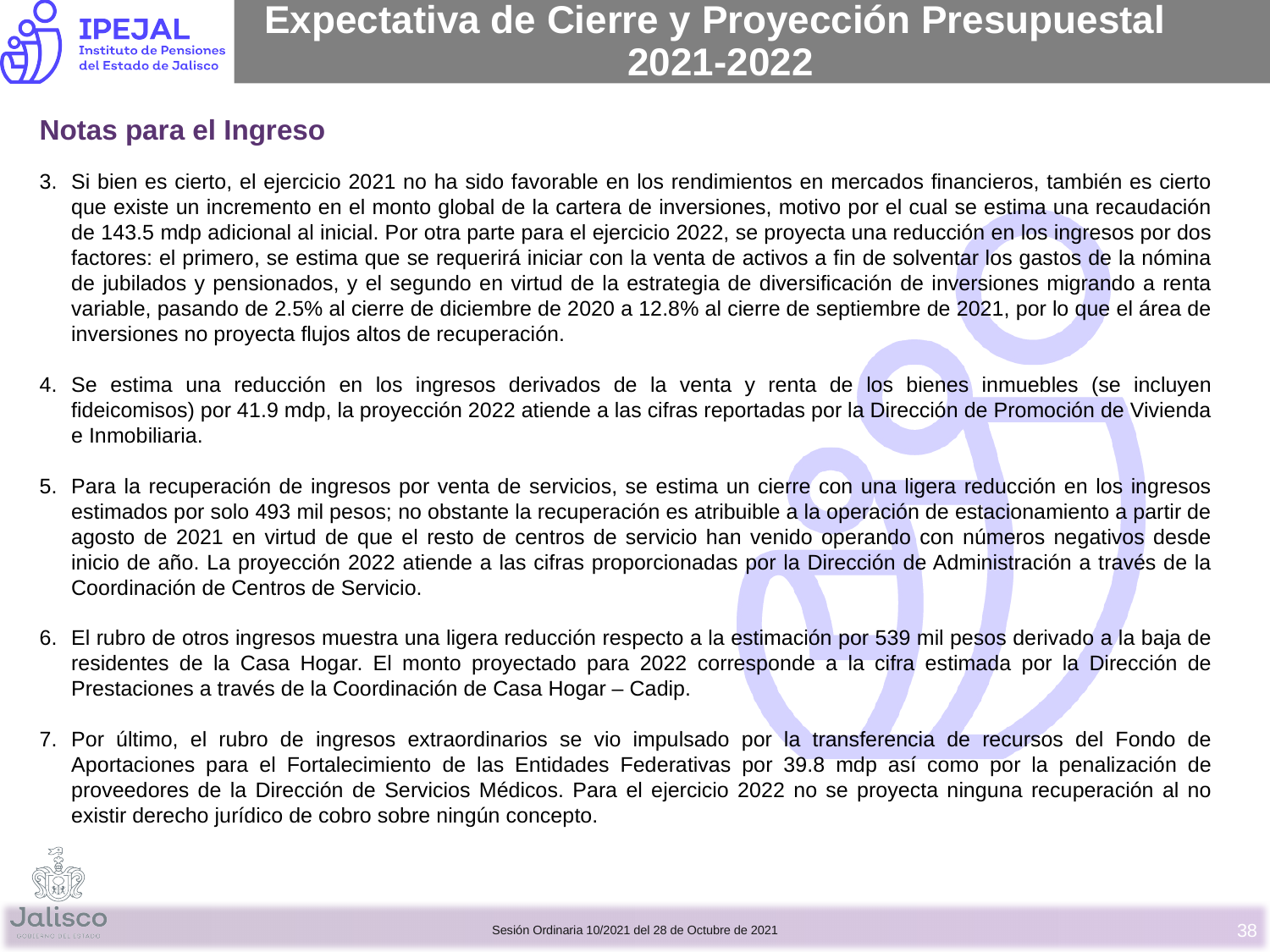

# Expectativa de Cierre y Proyección Presupuestal 2021-2022
Notas para el Ingreso
Si bien es cierto, el ejercicio 2021 no ha sido favorable en los rendimientos en mercados financieros, también es cierto que existe un incremento en el monto global de la cartera de inversiones, motivo por el cual se estima una recaudación de 143.5 mdp adicional al inicial. Por otra parte para el ejercicio 2022, se proyecta una reducción en los ingresos por dos factores: el primero, se estima que se requerirá iniciar con la venta de activos a fin de solventar los gastos de la nómina de jubilados y pensionados, y el segundo en virtud de la estrategia de diversificación de inversiones migrando a renta variable, pasando de 2.5% al cierre de diciembre de 2020 a 12.8% al cierre de septiembre de 2021, por lo que el área de inversiones no proyecta flujos altos de recuperación.

Se estima una reducción en los ingresos derivados de la venta y renta de los bienes inmuebles (se incluyen fideicomisos) por 41.9 mdp, la proyección 2022 atiende a las cifras reportadas por la Dirección de Promoción de Vivienda e Inmobiliaria.

Para la recuperación de ingresos por venta de servicios, se estima un cierre con una ligera reducción en los ingresos estimados por solo 493 mil pesos; no obstante la recuperación es atribuible a la operación de estacionamiento a partir de agosto de 2021 en virtud de que el resto de centros de servicio han venido operando con números negativos desde inicio de año. La proyección 2022 atiende a las cifras proporcionadas por la Dirección de Administración a través de la Coordinación de Centros de Servicio.

El rubro de otros ingresos muestra una ligera reducción respecto a la estimación por 539 mil pesos derivado a la baja de residentes de la Casa Hogar. El monto proyectado para 2022 corresponde a la cifra estimada por la Dirección de Prestaciones a través de la Coordinación de Casa Hogar – Cadip.

Por último, el rubro de ingresos extraordinarios se vio impulsado por la transferencia de recursos del Fondo de Aportaciones para el Fortalecimiento de las Entidades Federativas por 39.8 mdp así como por la penalización de proveedores de la Dirección de Servicios Médicos. Para el ejercicio 2022 no se proyecta ninguna recuperación al no existir derecho jurídico de cobro sobre ningún concepto.
38
Sesión Ordinaria 10/2021 del 28 de Octubre de 2021